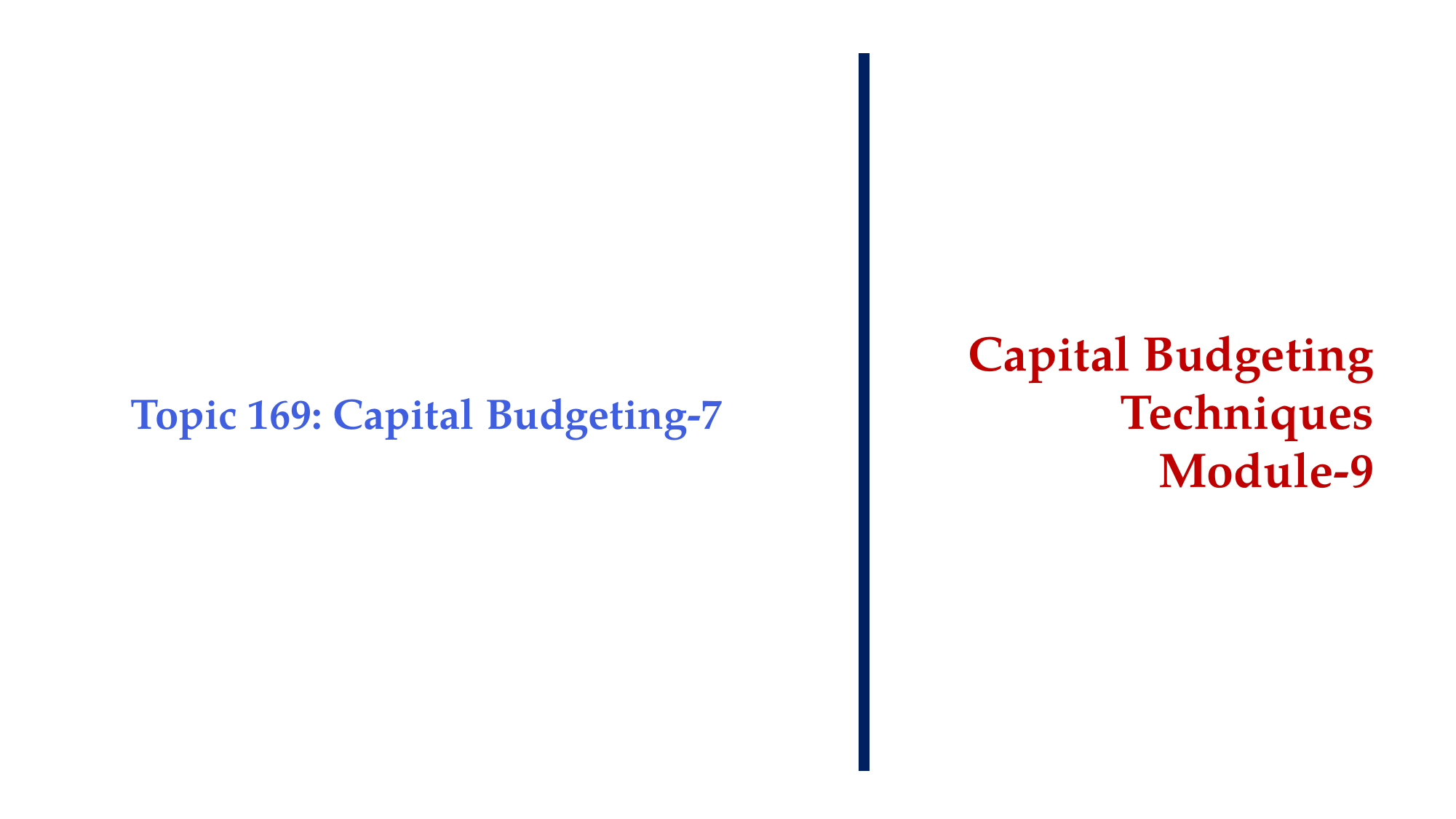

Topic 169: Capital Budgeting-7
Capital Budgeting Techniques
Module-9